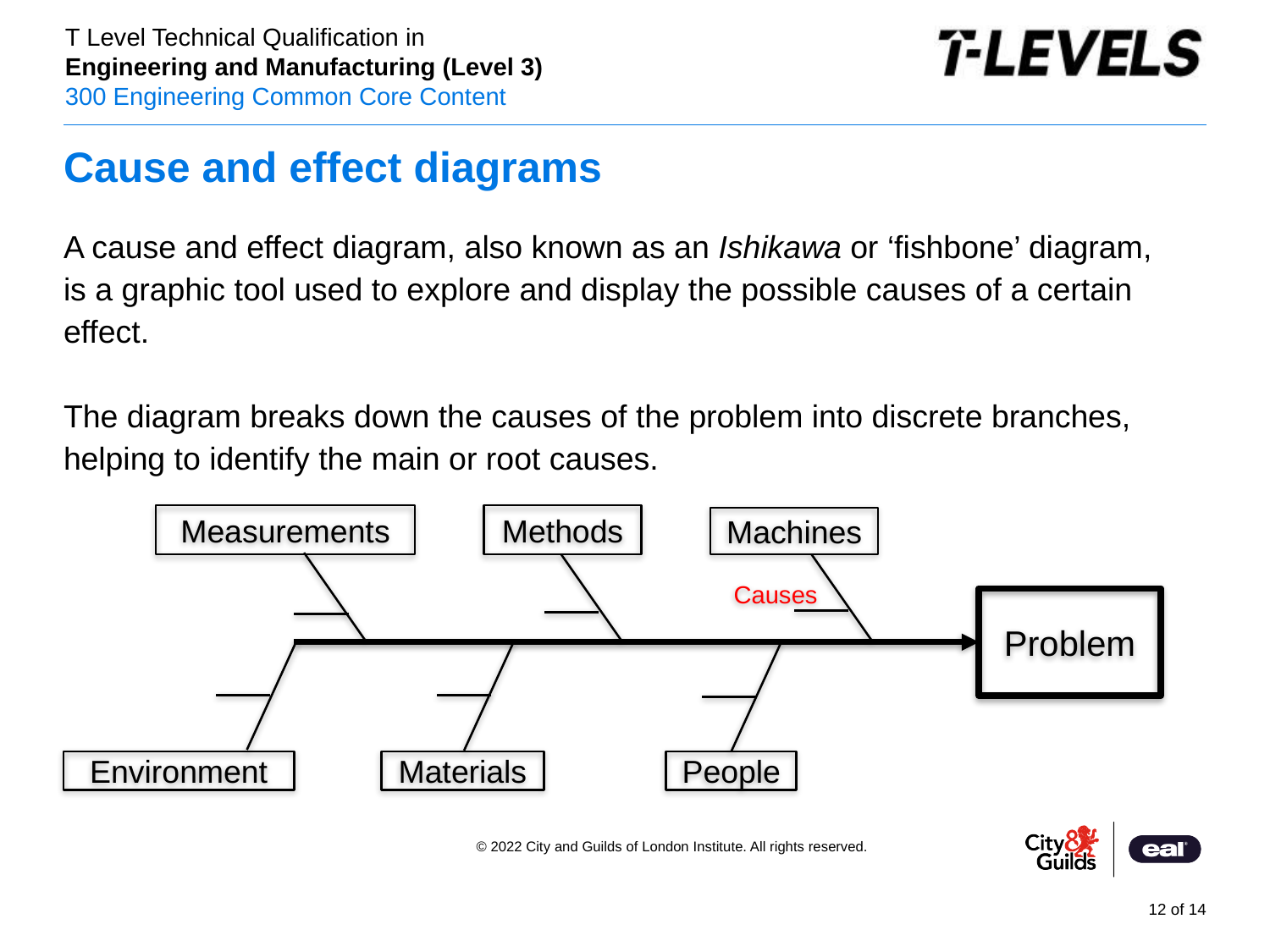

# Cause and effect diagrams
A cause and effect diagram, also known as an Ishikawa or ‘fishbone’ diagram, is a graphic tool used to explore and display the possible causes of a certain effect.

The diagram breaks down the causes of the problem into discrete branches, helping to identify the main or root causes.
Measurements
Methods
Machines
Causes
Problem
People
Materials
Environment